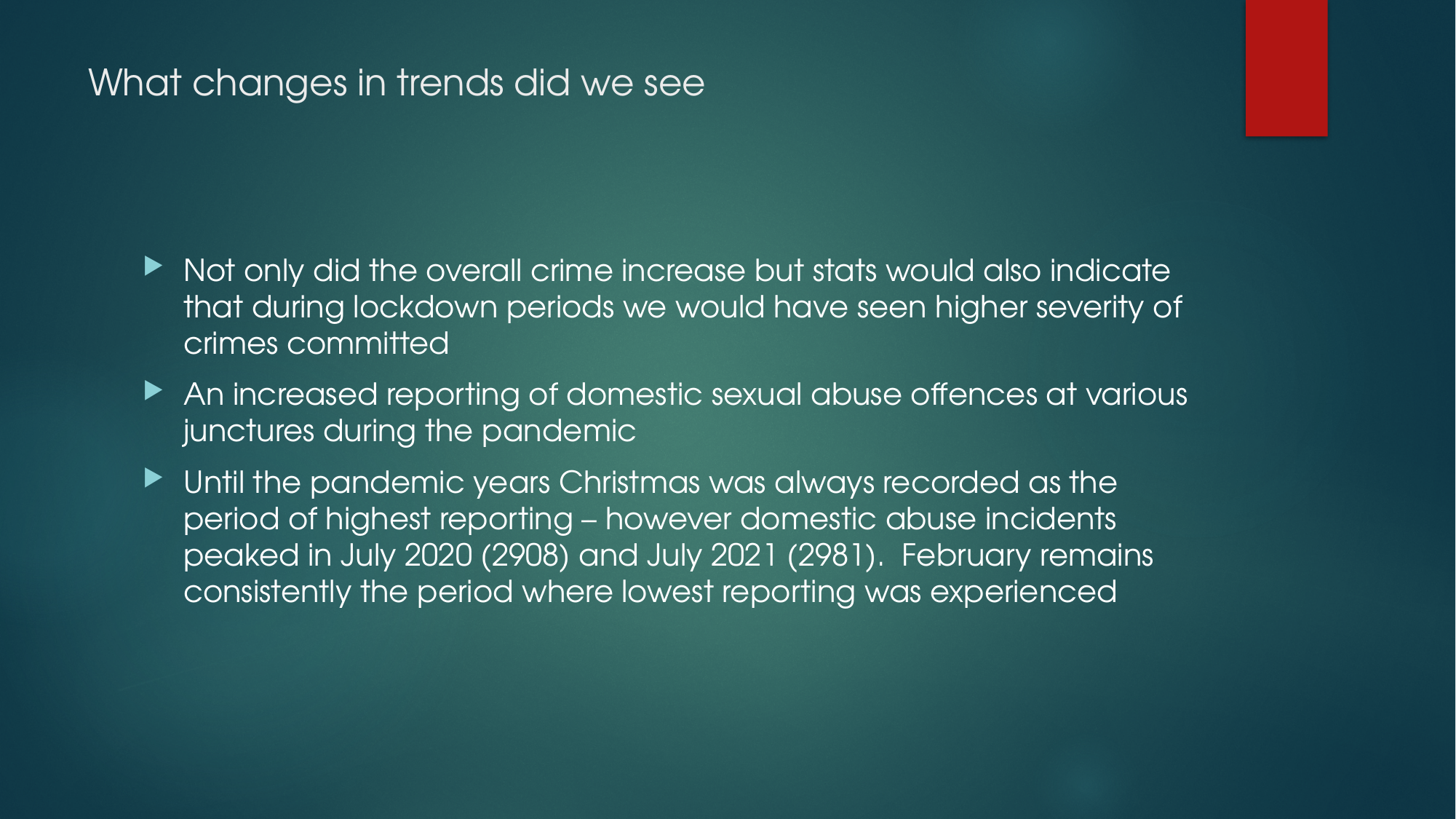

# What changes in trends did we see
Not only did the overall crime increase but stats would also indicate that during lockdown periods we would have seen higher severity of crimes committed
An increased reporting of domestic sexual abuse offences at various junctures during the pandemic
Until the pandemic years Christmas was always recorded as the period of highest reporting – however domestic abuse incidents peaked in July 2020 (2908) and July 2021 (2981).  February remains consistently the period where lowest reporting was experienced